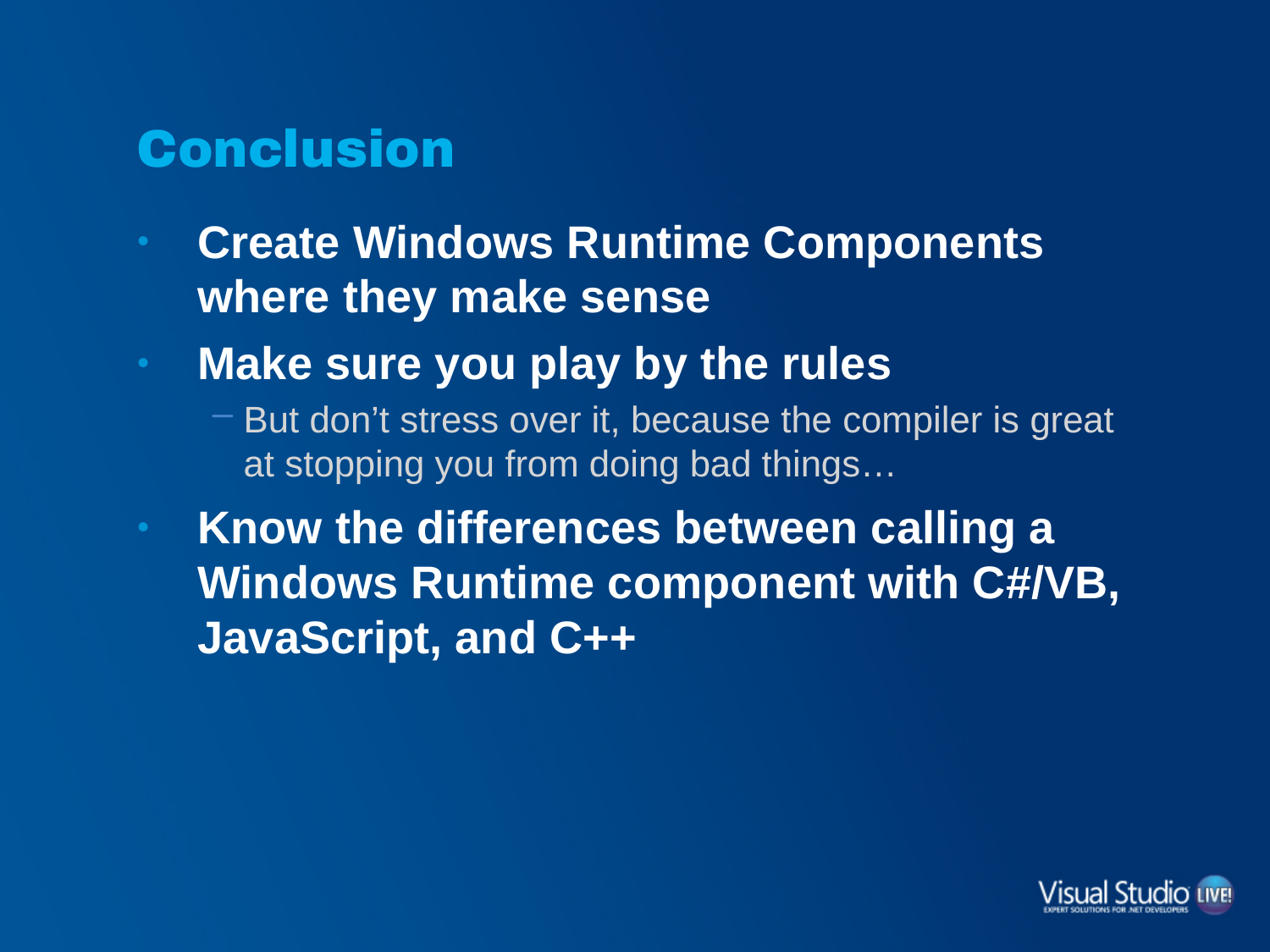

# Conclusion
Create Windows Runtime Components where they make sense
Make sure you play by the rules
But don’t stress over it, because the compiler is great at stopping you from doing bad things…
Know the differences between calling a Windows Runtime component with C#/VB, JavaScript, and C++